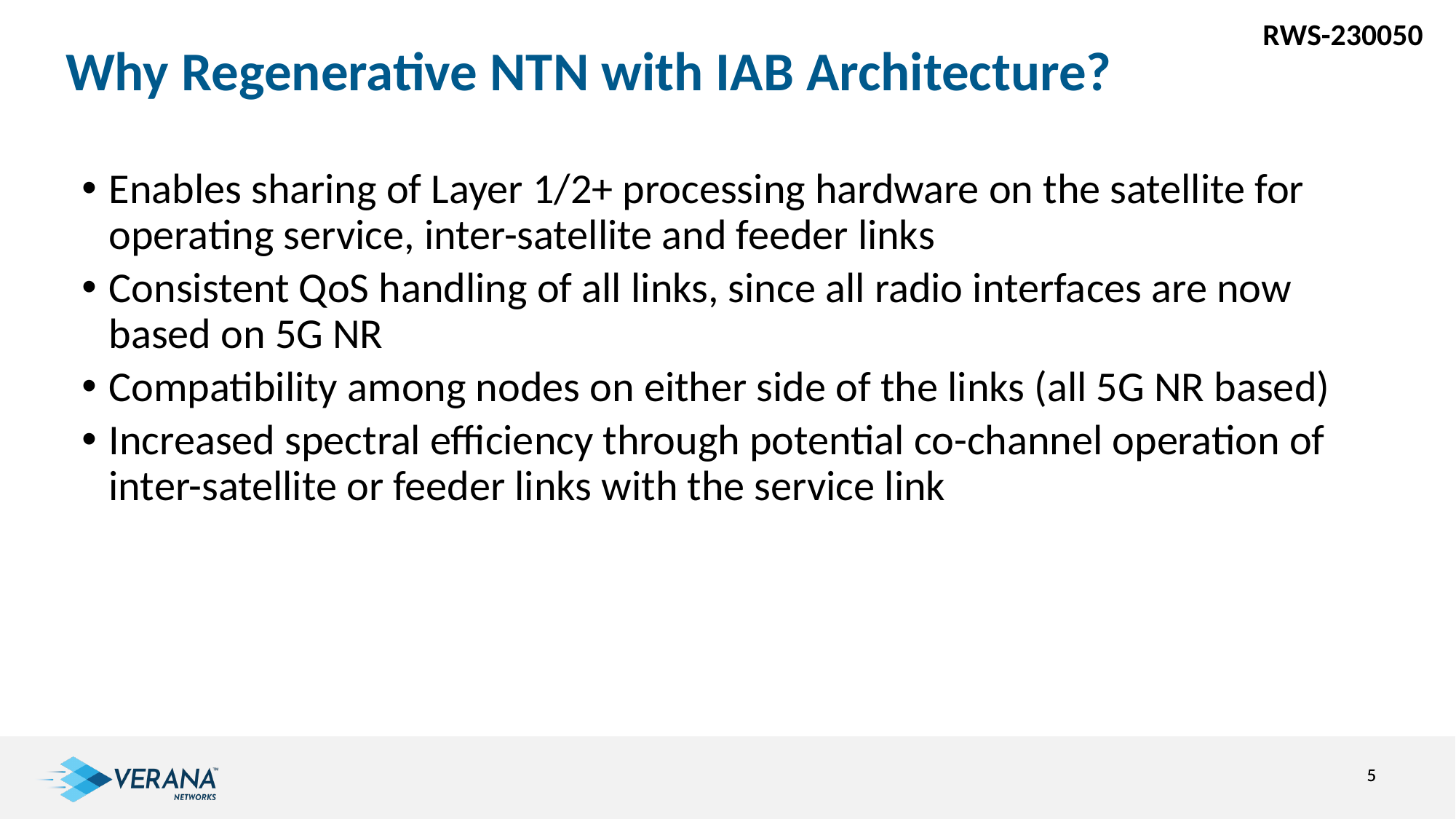

RWS-230050

# Why Regenerative NTN with IAB Architecture?
Enables sharing of Layer 1/2+ processing hardware on the satellite for operating service, inter-satellite and feeder links
Consistent QoS handling of all links, since all radio interfaces are now based on 5G NR
Compatibility among nodes on either side of the links (all 5G NR based)
Increased spectral efficiency through potential co-channel operation of inter-satellite or feeder links with the service link